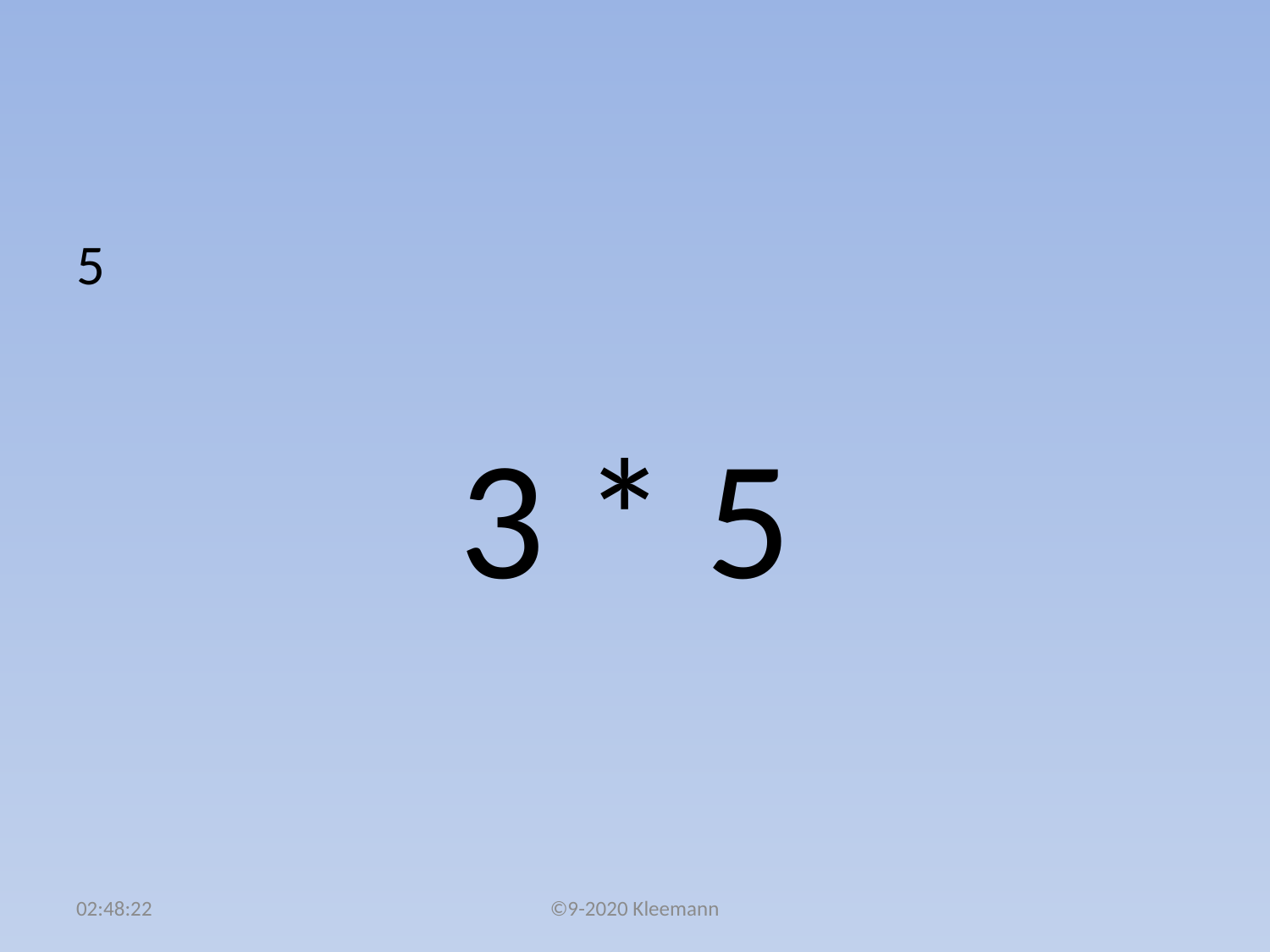

#
5

          3 * 5
02:48:22
©9-2020 Kleemann